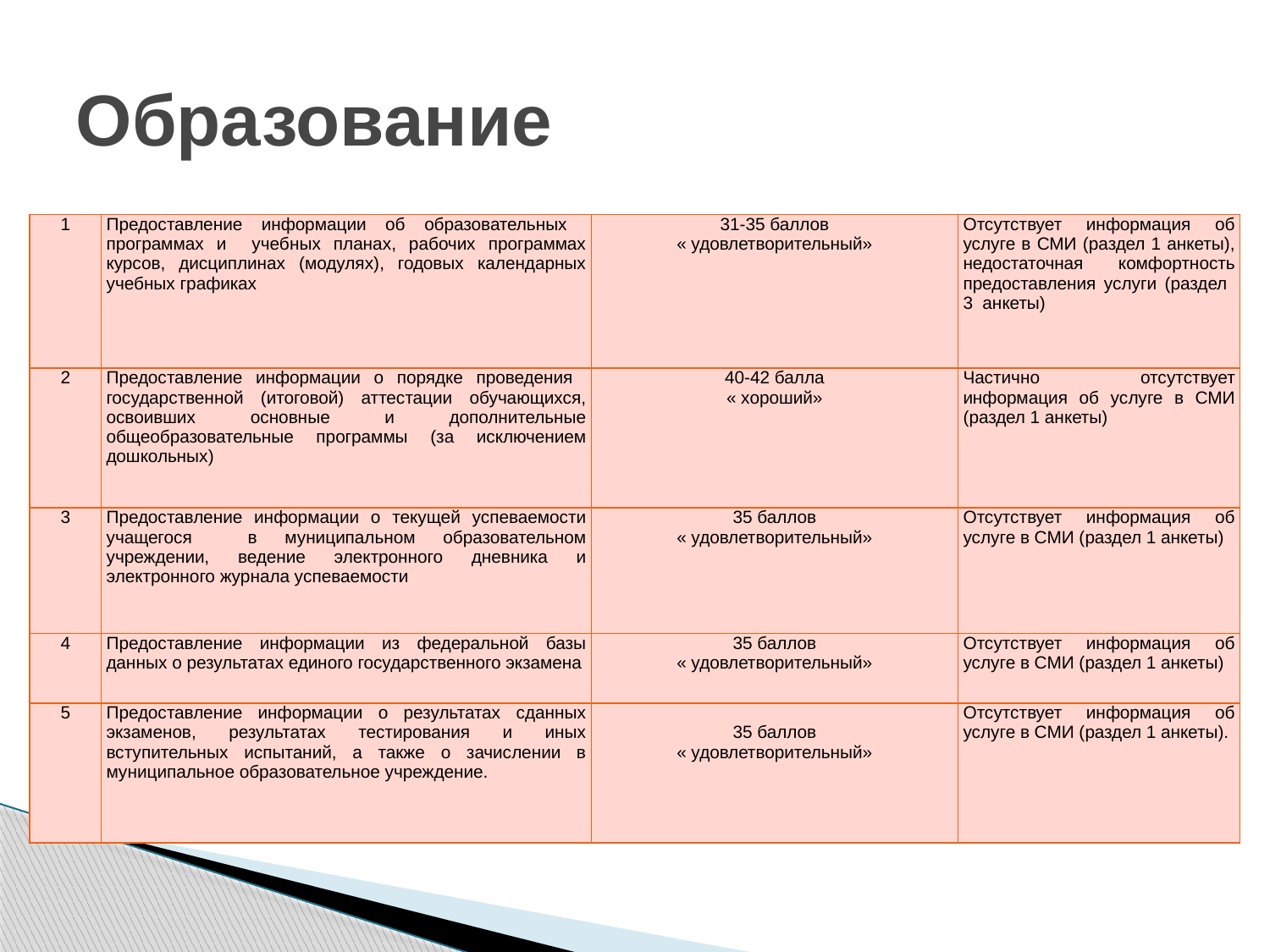

# Образование
| 1 | Предоставление информации об образовательных программах и учебных планах, рабочих программах курсов, дисциплинах (модулях), годовых календарных учебных графиках | 31-35 баллов « удовлетворительный» | Отсутствует информация об услуге в СМИ (раздел 1 анкеты), недостаточная комфортность предоставления услуги (раздел 3 анкеты) |
| --- | --- | --- | --- |
| 2 | Предоставление информации о порядке проведения государственной (итоговой) аттестации обучающихся, освоивших основные и дополнительные общеобразовательные программы (за исключением дошкольных) | 40-42 балла « хороший» | Частично отсутствует информация об услуге в СМИ (раздел 1 анкеты) |
| 3 | Предоставление информации о текущей успеваемости учащегося в муниципальном образовательном учреждении, ведение электронного дневника и электронного журнала успеваемости | 35 баллов « удовлетворительный» | Отсутствует информация об услуге в СМИ (раздел 1 анкеты) |
| 4 | Предоставление информации из федеральной базы данных о результатах единого государственного экзамена | 35 баллов « удовлетворительный» | Отсутствует информация об услуге в СМИ (раздел 1 анкеты) |
| 5 | Предоставление информации о результатах сданных экзаменов, результатах тестирования и иных вступительных испытаний, а также о зачислении в муниципальное образовательное учреждение. | 35 баллов « удовлетворительный» | Отсутствует информация об услуге в СМИ (раздел 1 анкеты). |